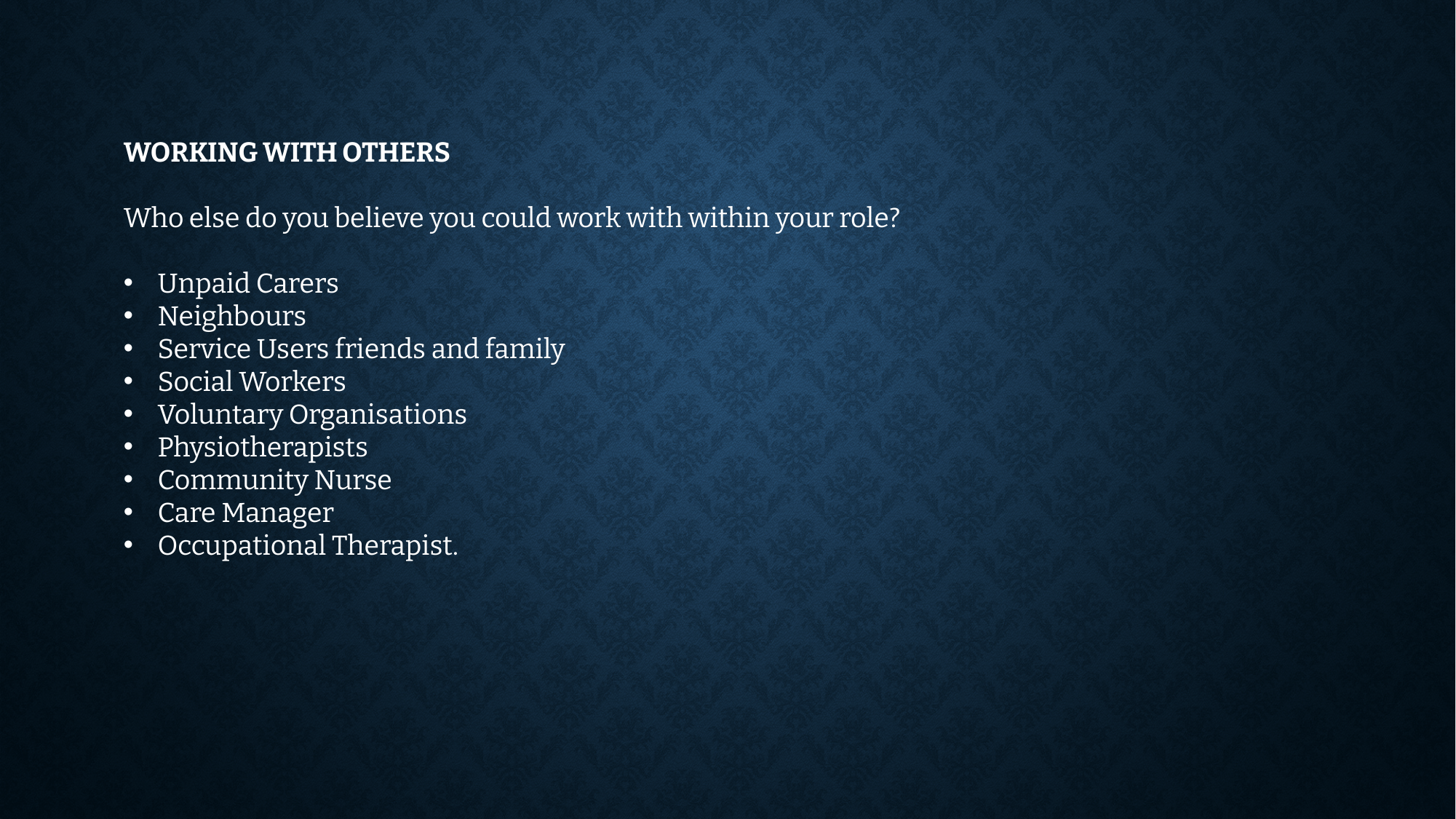

WORKING WITH OTHERS

Who else do you believe you could work with within your role?

Unpaid Carers
Neighbours
Service Users friends and family
Social Workers
Voluntary Organisations
Physiotherapists
Community Nurse
Care Manager
Occupational Therapist.